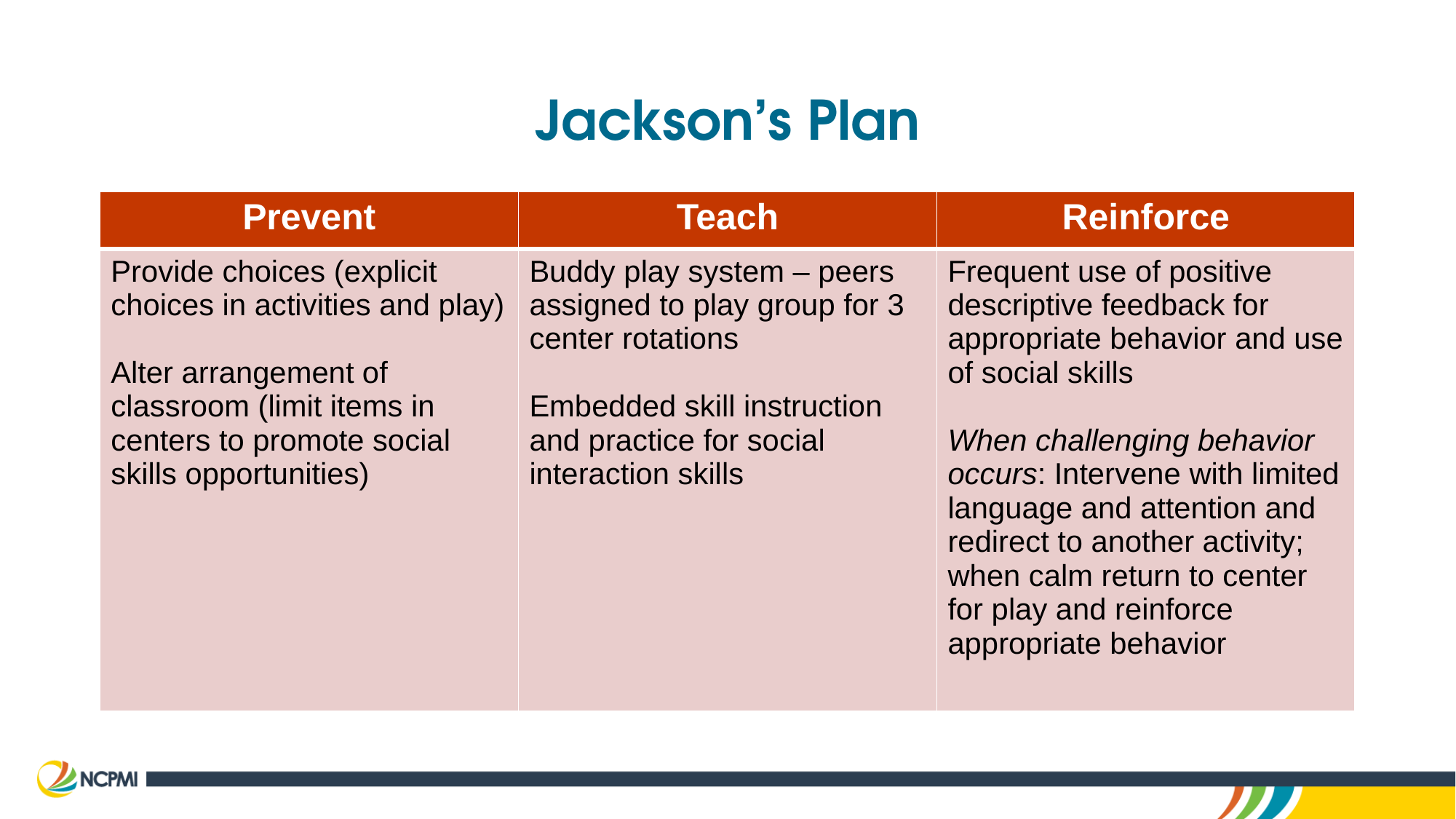

# Jackson’s Plan
| Prevent | Teach | Reinforce |
| --- | --- | --- |
| Provide choices (explicit choices in activities and play) Alter arrangement of classroom (limit items in centers to promote social skills opportunities) | Buddy play system – peers assigned to play group for 3 center rotations Embedded skill instruction and practice for social interaction skills | Frequent use of positive descriptive feedback for appropriate behavior and use of social skills When challenging behavior occurs: Intervene with limited language and attention and redirect to another activity; when calm return to center for play and reinforce appropriate behavior |